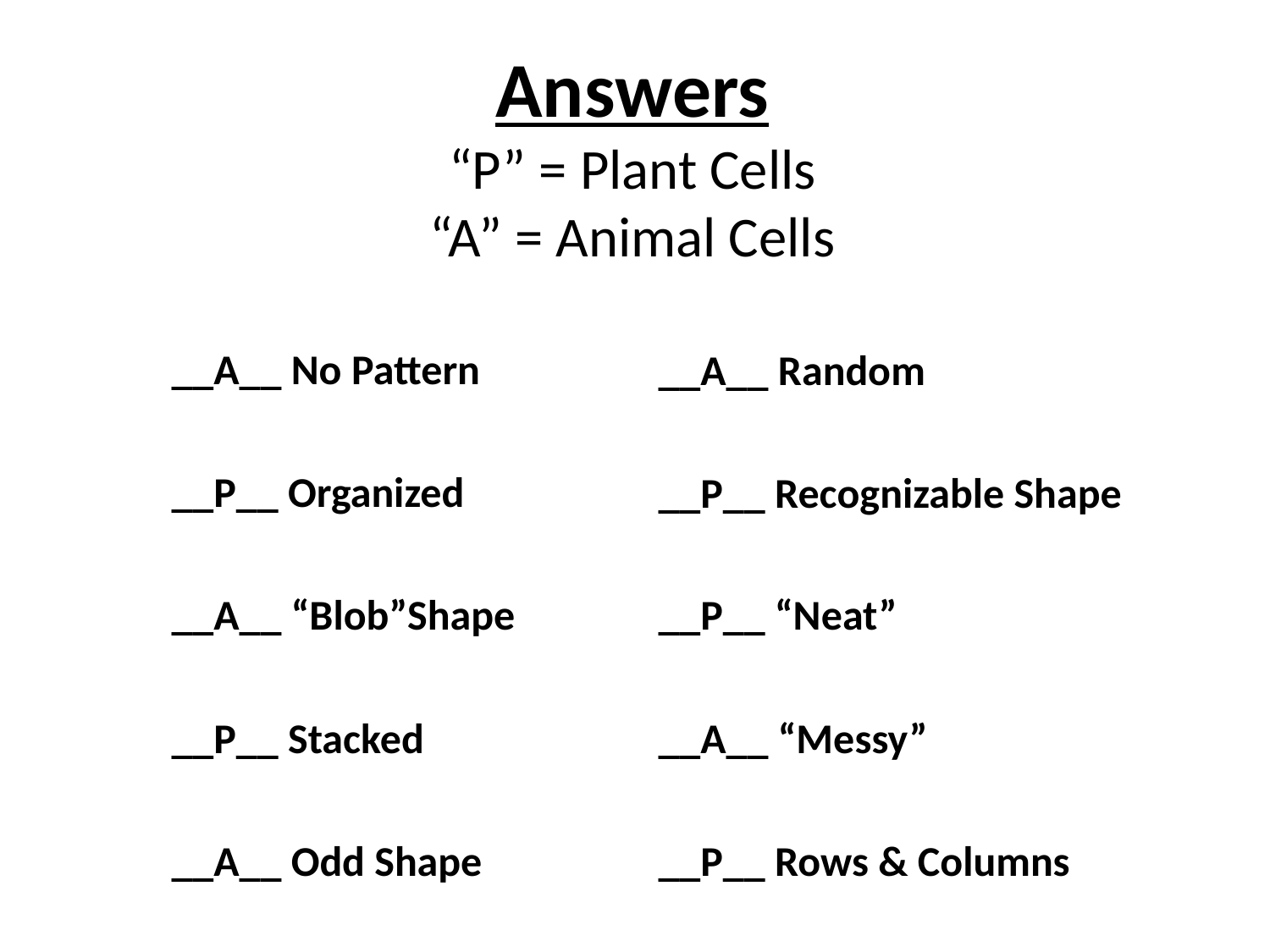

# Answers “P” = Plant Cells “A” = Animal Cells
__A__ No Pattern
__P__ Organized
__A__ “Blob”Shape
__P__ Stacked
__A__ Odd Shape
__A__ Random
__P__ Recognizable Shape
__P__ “Neat”
__A__ “Messy”
__P__ Rows & Columns